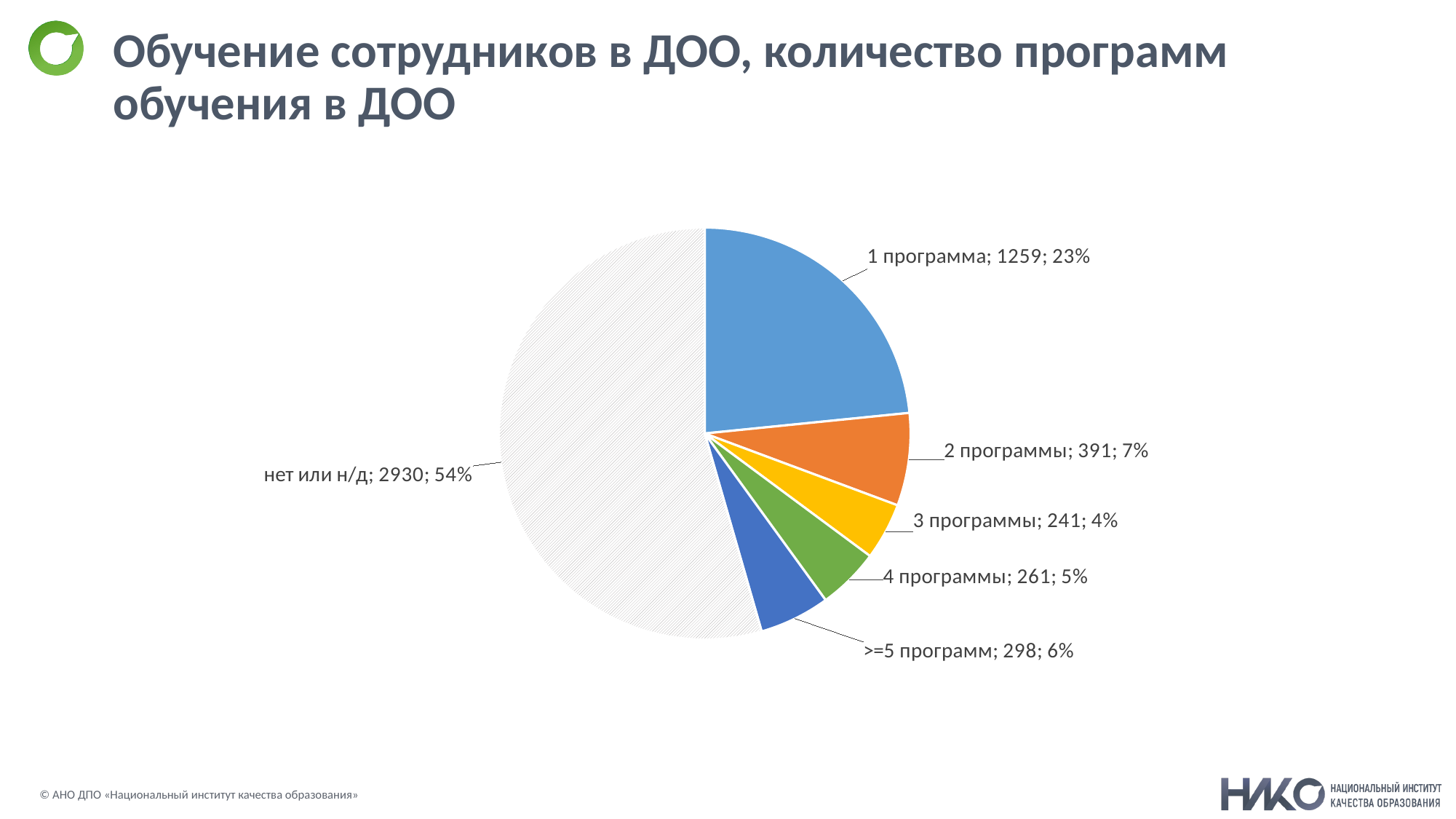

# Обучение сотрудников в ДОО, количество программ обучения в ДОО

### Chart

| Category |  |
|---|---|
| 1 программа | 1259.0 |
| 2 программы | 391.0 |
| 3 программы | 241.0 |
| 4 программы | 261.0 |
| >=5 программ | 298.0 |
| нет или н/д | 2930.0 |